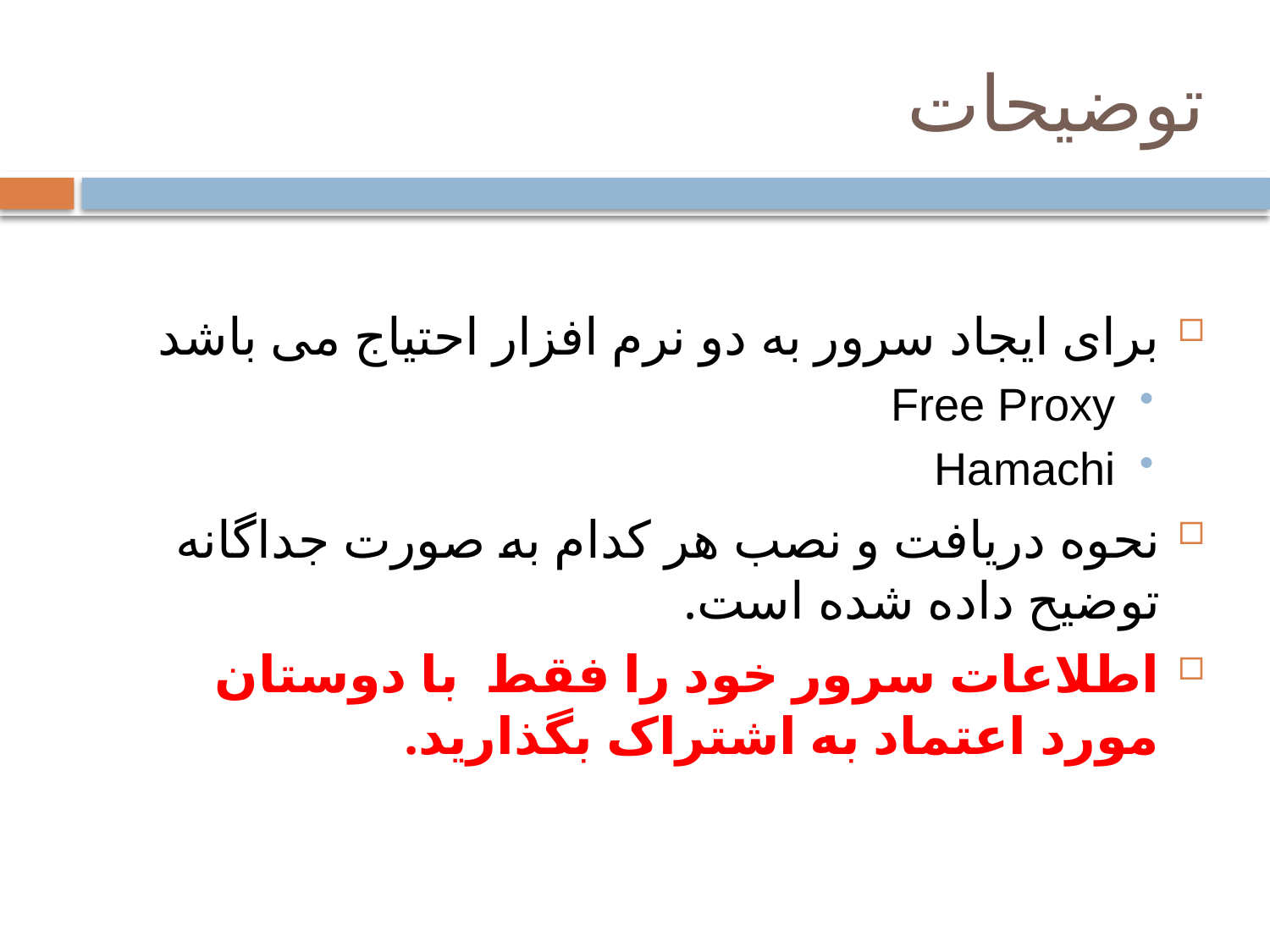

# توضیحات
برای ایجاد سرور به دو نرم افزار احتیاج می باشد
Free Proxy
Hamachi
نحوه دریافت و نصب هر کدام به صورت جداگانه توضیح داده شده است.
اطلاعات سرور خود را فقط  با دوستان مورد اعتماد به اشتراک بگذارید.